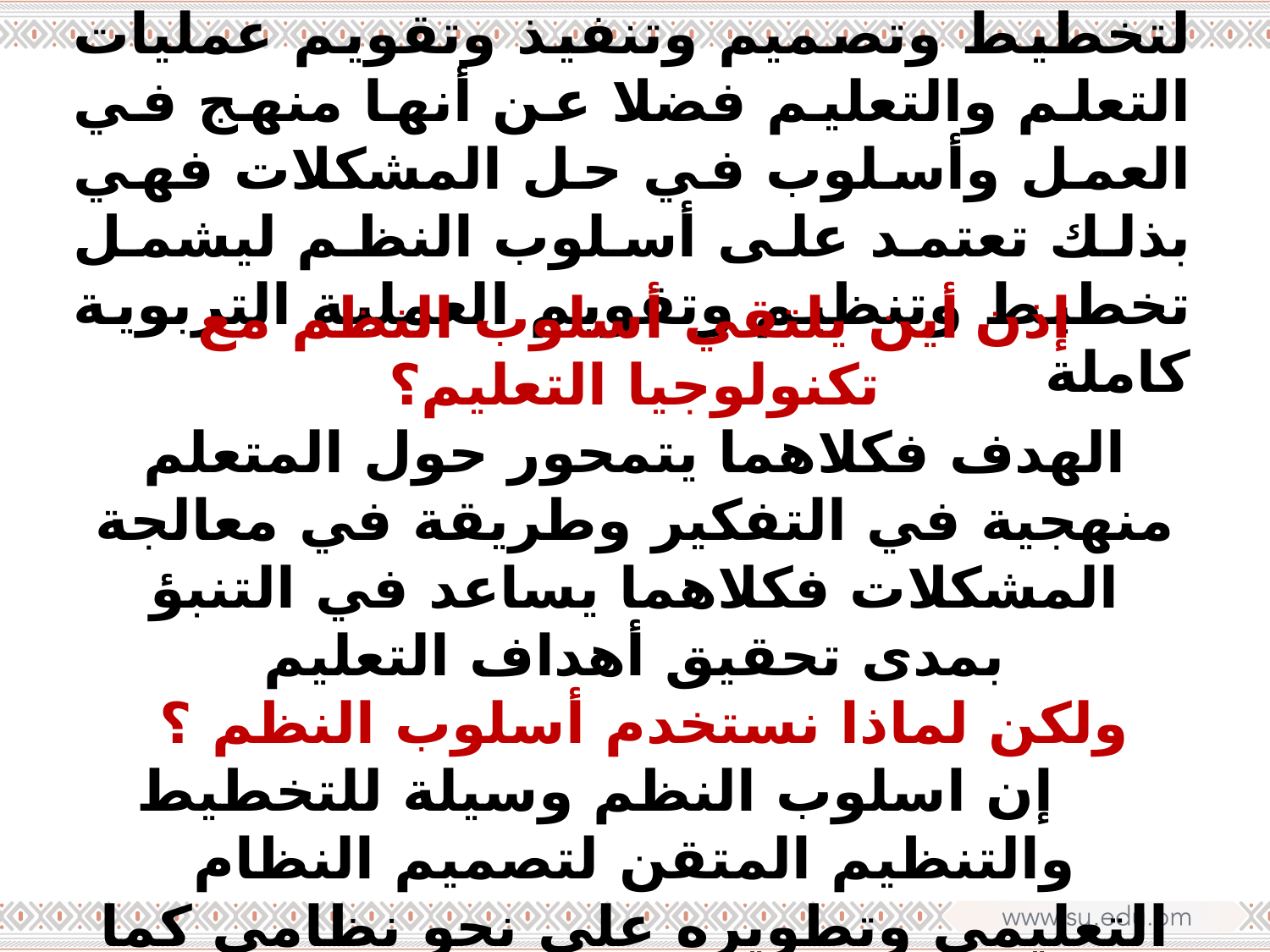

وبما ان تكنولوجيا التعليم عملية نظامية لتخطيط وتصميم وتنفيذ وتقويم عمليات التعلم والتعليم فضلا عن أنها منهج في العمل وأسلوب في حل المشكلات فهي بذلك تعتمد على أسلوب النظم ليشمل تخطيط وتنظيم وتقويم العملية التربوية كاملة
إذن أين يلتقي أسلوب النظم مع تكنولوجيا التعليم؟
 الهدف فكلاهما يتمحور حول المتعلم
منهجية في التفكير وطريقة في معالجة المشكلات فكلاهما يساعد في التنبؤ بمدى تحقيق أهداف التعليم
ولكن لماذا نستخدم أسلوب النظم ؟
    إن اسلوب النظم وسيلة للتخطيط والتنظيم المتقن لتصميم النظام التعليمي وتطويره على نحو نظامي كما انه يمكن المعلمين تحديد المشكلات ووضع الحلول المناسبة لها